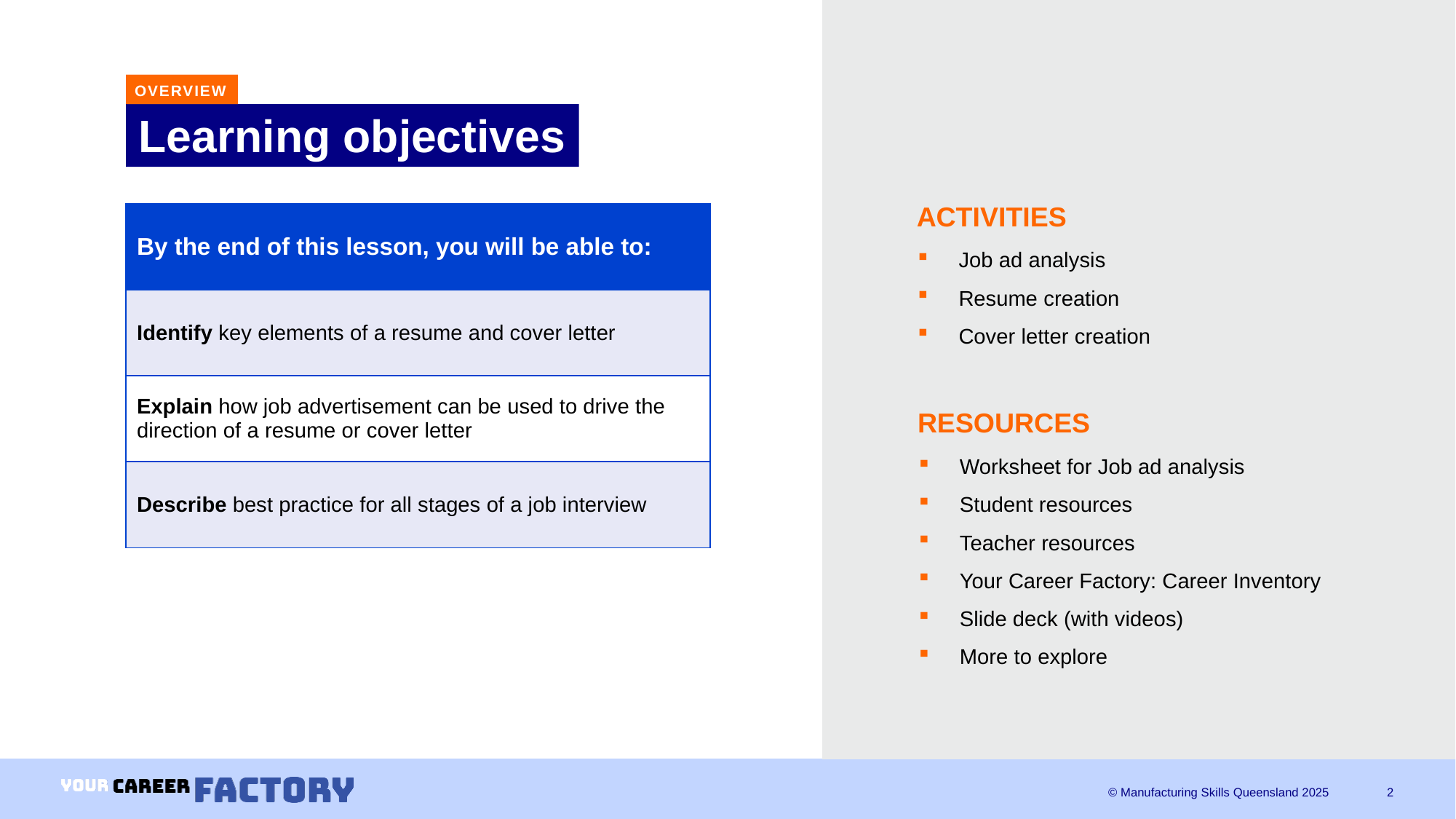

OVERVIEW
# Learning objectives
ACTIVITIES
| By the end of this lesson, you will be able to: |
| --- |
| Identify key elements of a resume and cover letter |
| Explain how job advertisement can be used to drive the direction of a resume or cover letter |
| Describe best practice for all stages of a job interview |
Job ad analysis
Resume creation
Cover letter creation
RESOURCES
Worksheet for Job ad analysis
Student resources
Teacher resources
Your Career Factory: Career Inventory
Slide deck (with videos)
More to explore